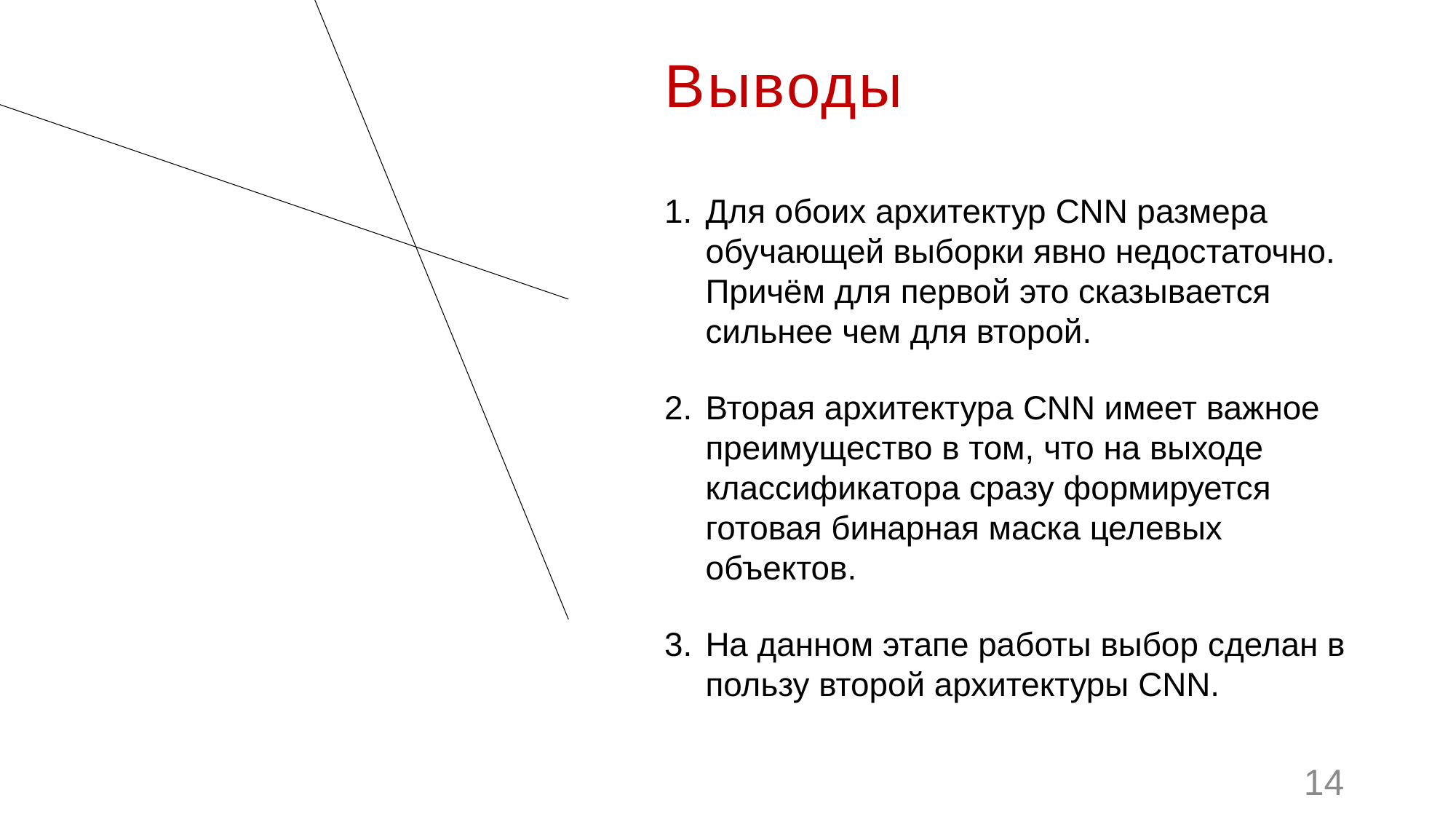

# Выводы
Для обоих архитектур CNN размера обучающей выборки явно недостаточно. Причём для первой это сказывается сильнее чем для второй.
Вторая архитектура CNN имеет важное преимущество в том, что на выходе классификатора сразу формируется готовая бинарная маска целевых объектов.
На данном этапе работы выбор сделан в пользу второй архитектуры CNN.
14